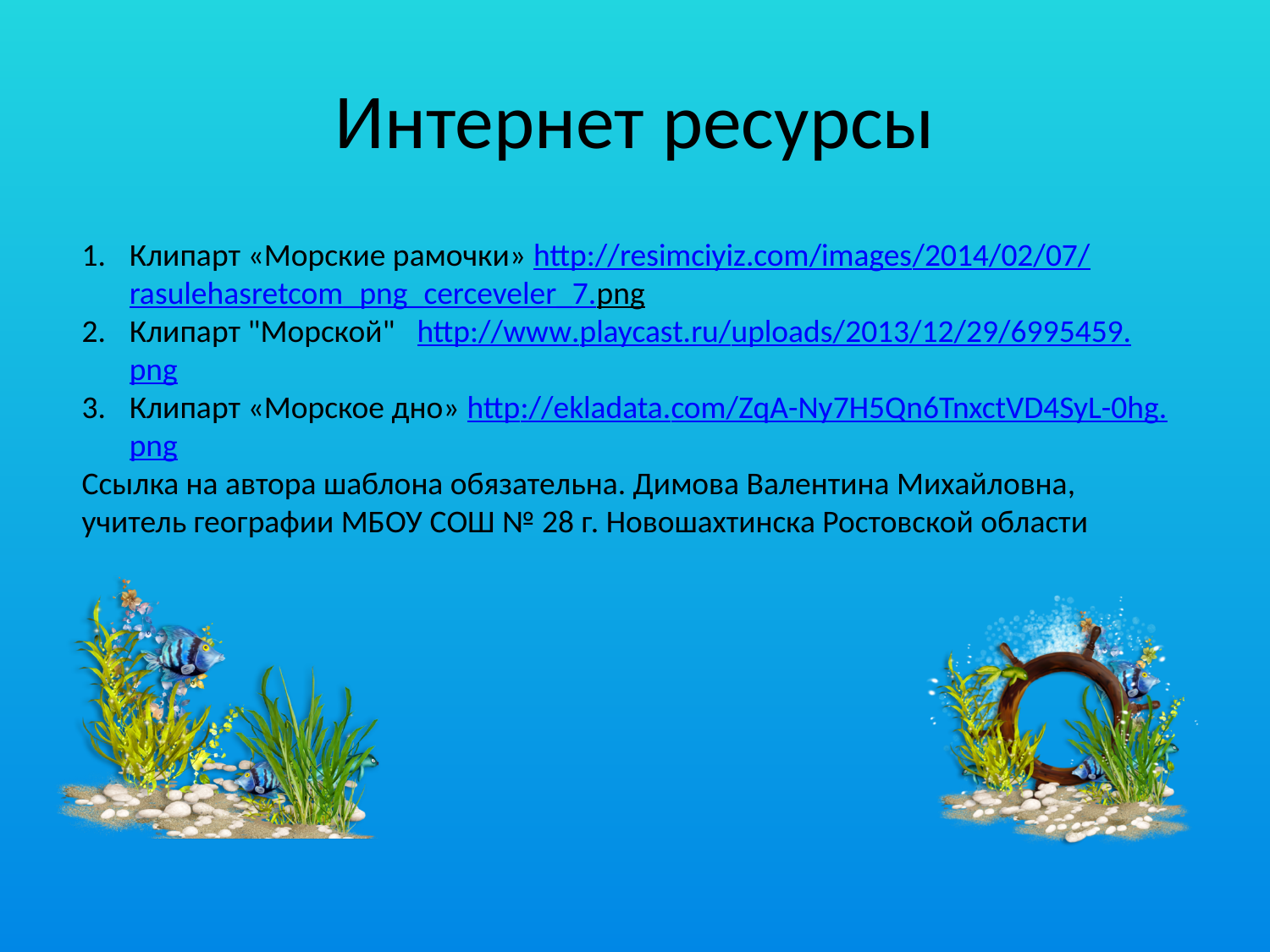

# Интернет ресурсы
Клипарт «Морские рамочки» http://resimciyiz.com/images/2014/02/07/rasulehasretcom_png_cerceveler_7.png
Клипарт "Морской"   http://www.playcast.ru/uploads/2013/12/29/6995459.png
Клипарт «Морское дно» http://ekladata.com/ZqA-Ny7H5Qn6TnxctVD4SyL-0hg.png
Ссылка на автора шаблона обязательна. Димова Валентина Михайловна,
учитель географии МБОУ СОШ № 28 г. Новошахтинска Ростовской области